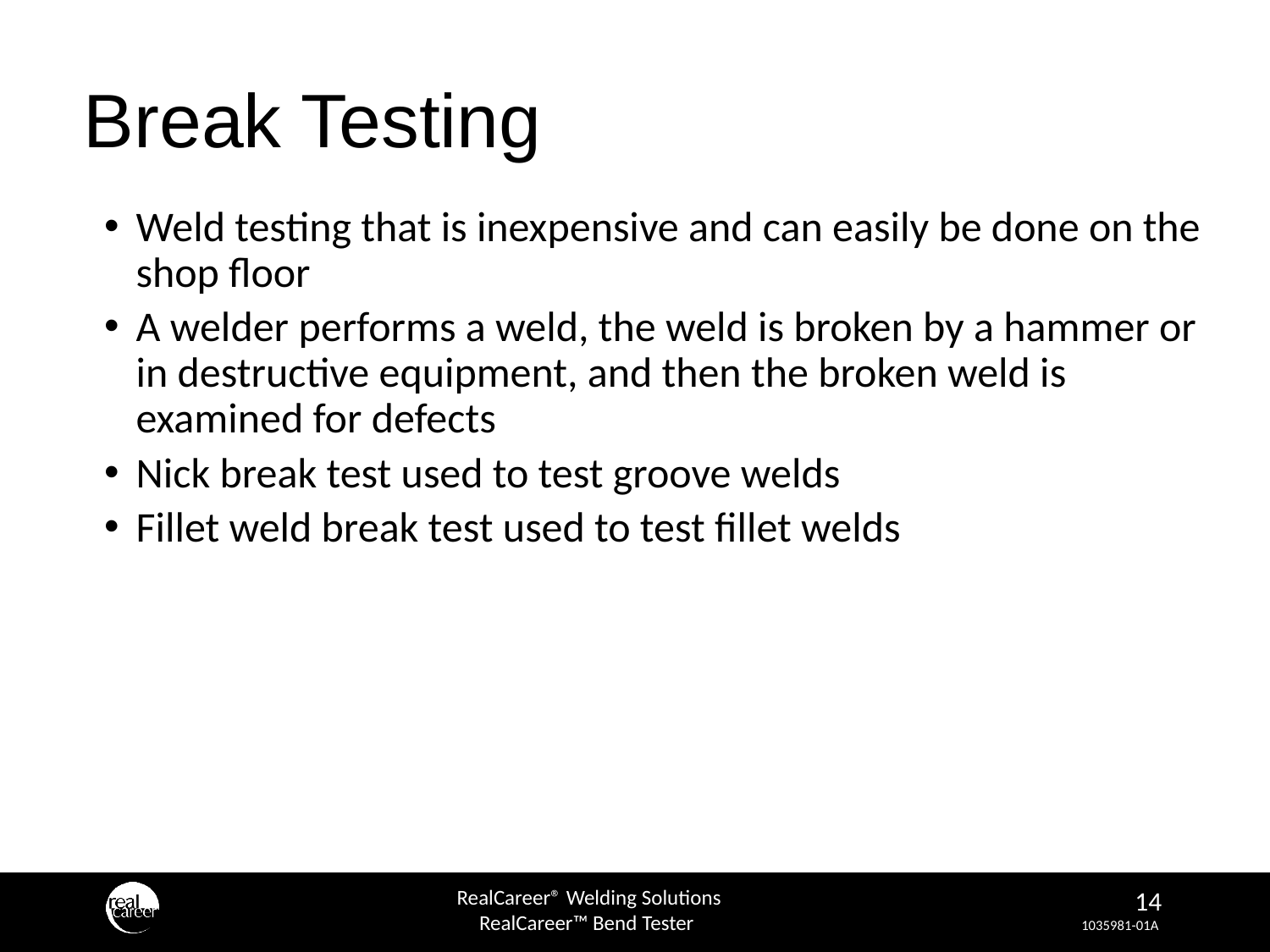

# Break Testing
Weld testing that is inexpensive and can easily be done on the shop floor
A welder performs a weld, the weld is broken by a hammer or in destructive equipment, and then the broken weld is examined for defects
Nick break test used to test groove welds
Fillet weld break test used to test fillet welds